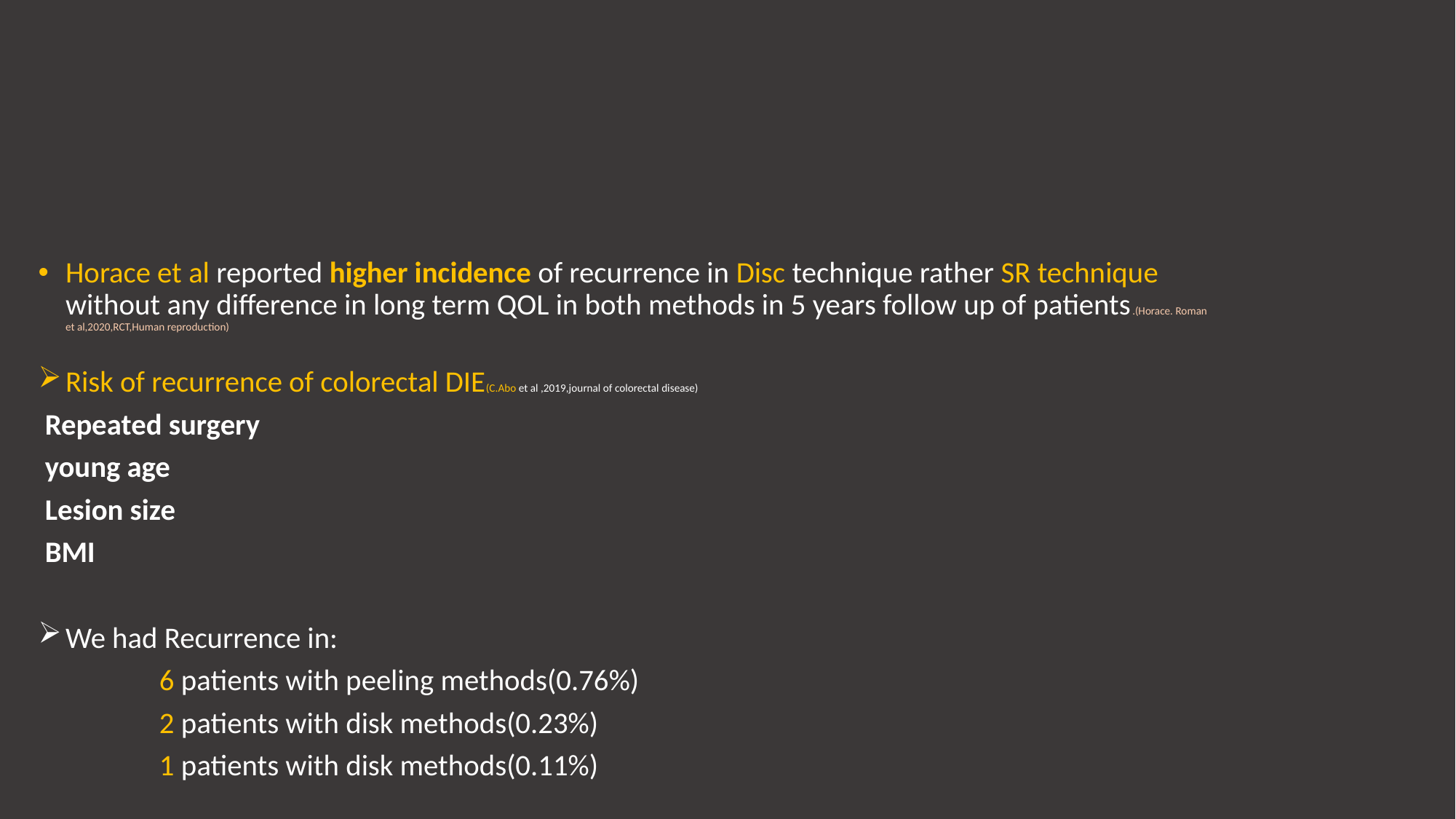

Horace et al reported higher incidence of recurrence in Disc technique rather SR technique without any difference in long term QOL in both methods in 5 years follow up of patients.(Horace. Roman et al,2020,RCT,Human reproduction)

Risk of recurrence of colorectal DIE(C.Abo et al ,2019,journal of colorectal disease)
 Repeated surgery
 young age
 Lesion size
 BMI

We had Recurrence in:
                  6 patients with peeling methods(0.76%)
                  2 patients with disk methods(0.23%)
                  1 patients with disk methods(0.11%)